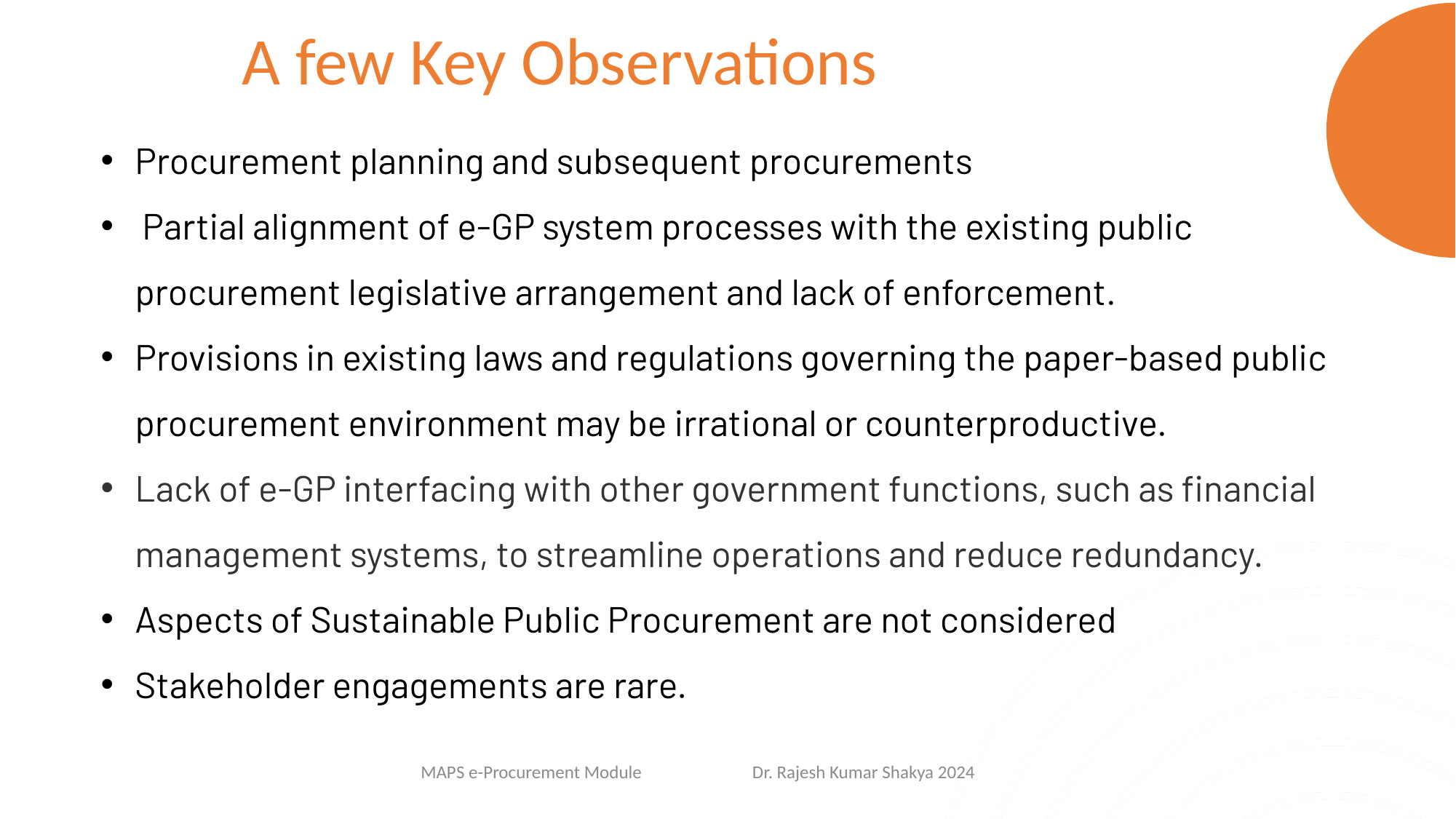

# A few Key Observations
Procurement planning and subsequent procurements
 Partial alignment of e-GP system processes with the existing public procurement legislative arrangement and lack of enforcement.
Provisions in existing laws and regulations governing the paper-based public procurement environment may be irrational or counterproductive.
Lack of e-GP interfacing with other government functions, such as financial management systems, to streamline operations and reduce redundancy.
Aspects of Sustainable Public Procurement are not considered
Stakeholder engagements are rare.

MAPS e-Procurement Module 	 Dr. Rajesh Kumar Shakya 2024